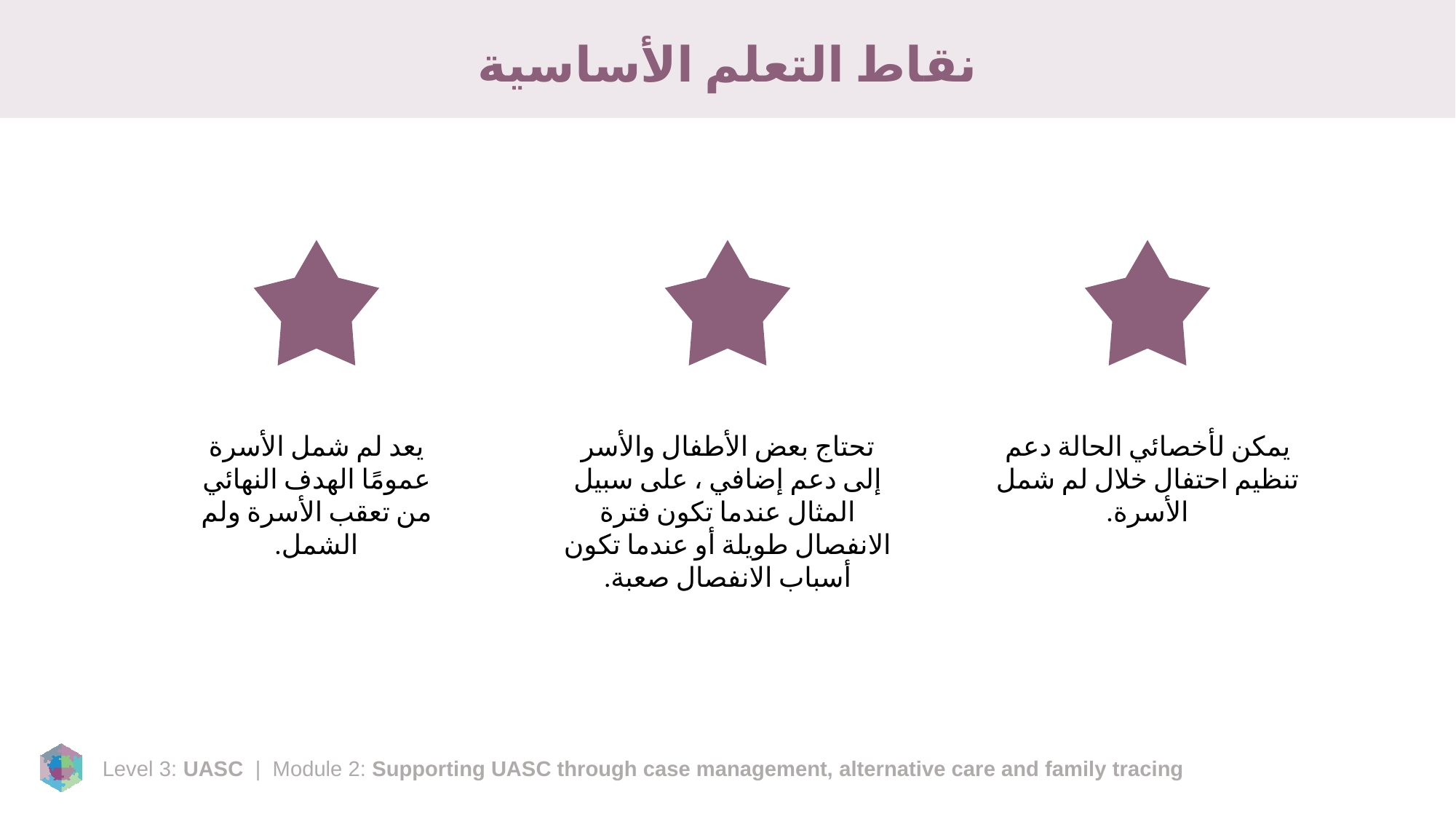

# نقاط التعلم الأساسية

يعد لم شمل الأسرة عمومًا الهدف النهائي من تعقب الأسرة ولم الشمل.
تحتاج بعض الأطفال والأسر إلى دعم إضافي ، على سبيل المثال عندما تكون فترة الانفصال طويلة أو عندما تكون أسباب الانفصال صعبة.
يمكن لأخصائي الحالة دعم تنظيم احتفال خلال لم شمل الأسرة.